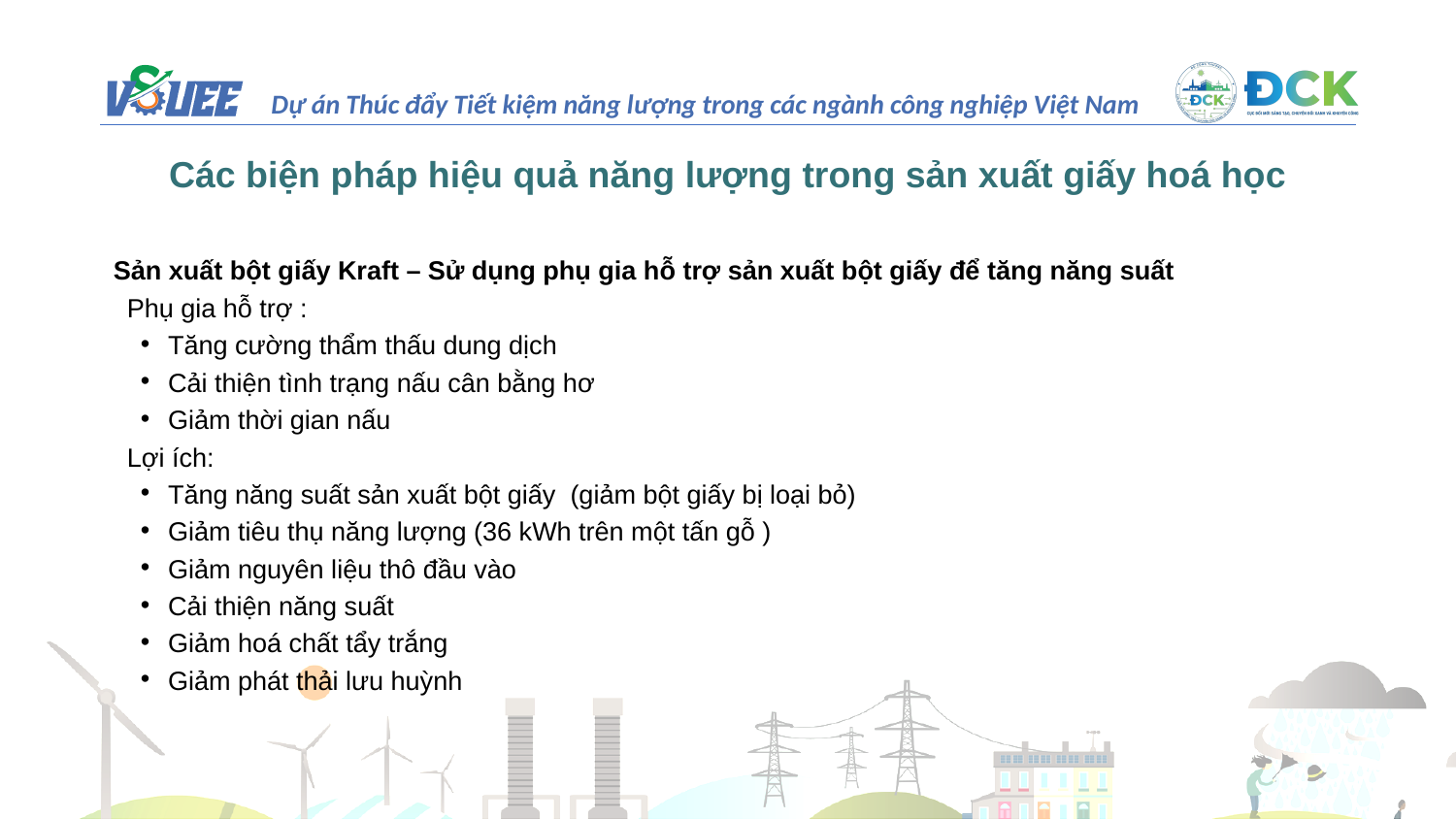

# Các biện pháp hiệu quả năng lượng trong sản xuất giấy hoá học
Sản xuất bột giấy Kraft – Sử dụng phụ gia hỗ trợ sản xuất bột giấy để tăng năng suất
Phụ gia hỗ trợ :
Tăng cường thẩm thấu dung dịch
Cải thiện tình trạng nấu cân bằng hơ
Giảm thời gian nấu
Lợi ích:
Tăng năng suất sản xuất bột giấy  (giảm bột giấy bị loại bỏ)
Giảm tiêu thụ năng lượng (36 kWh trên một tấn gỗ )
Giảm nguyên liệu thô đầu vào
Cải thiện năng suất
Giảm hoá chất tẩy trắng
Giảm phát thải lưu huỳnh